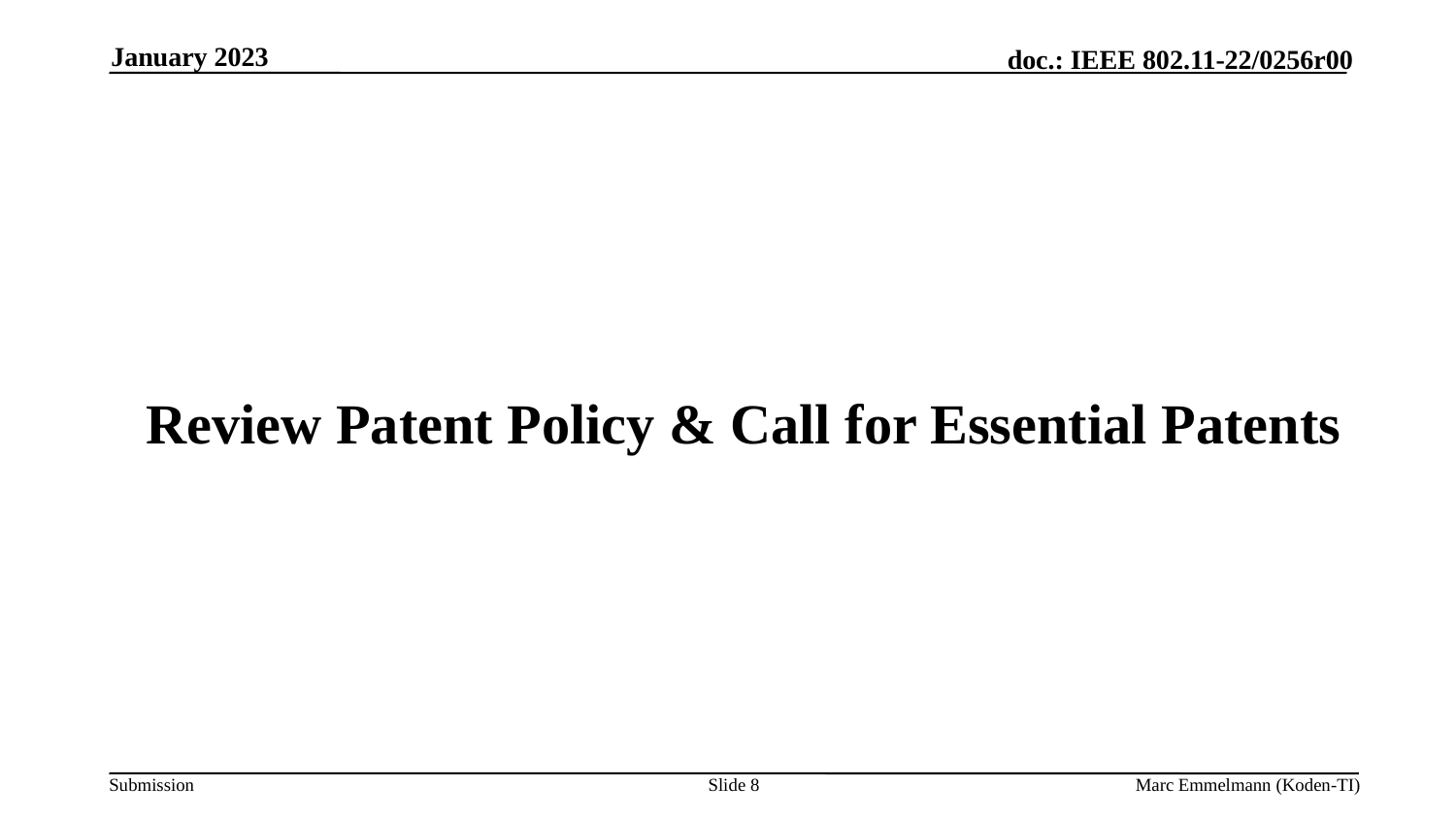

January 2023
Review Patent Policy & Call for Essential Patents
Slide 8
Marc Emmelmann (Koden-TI)